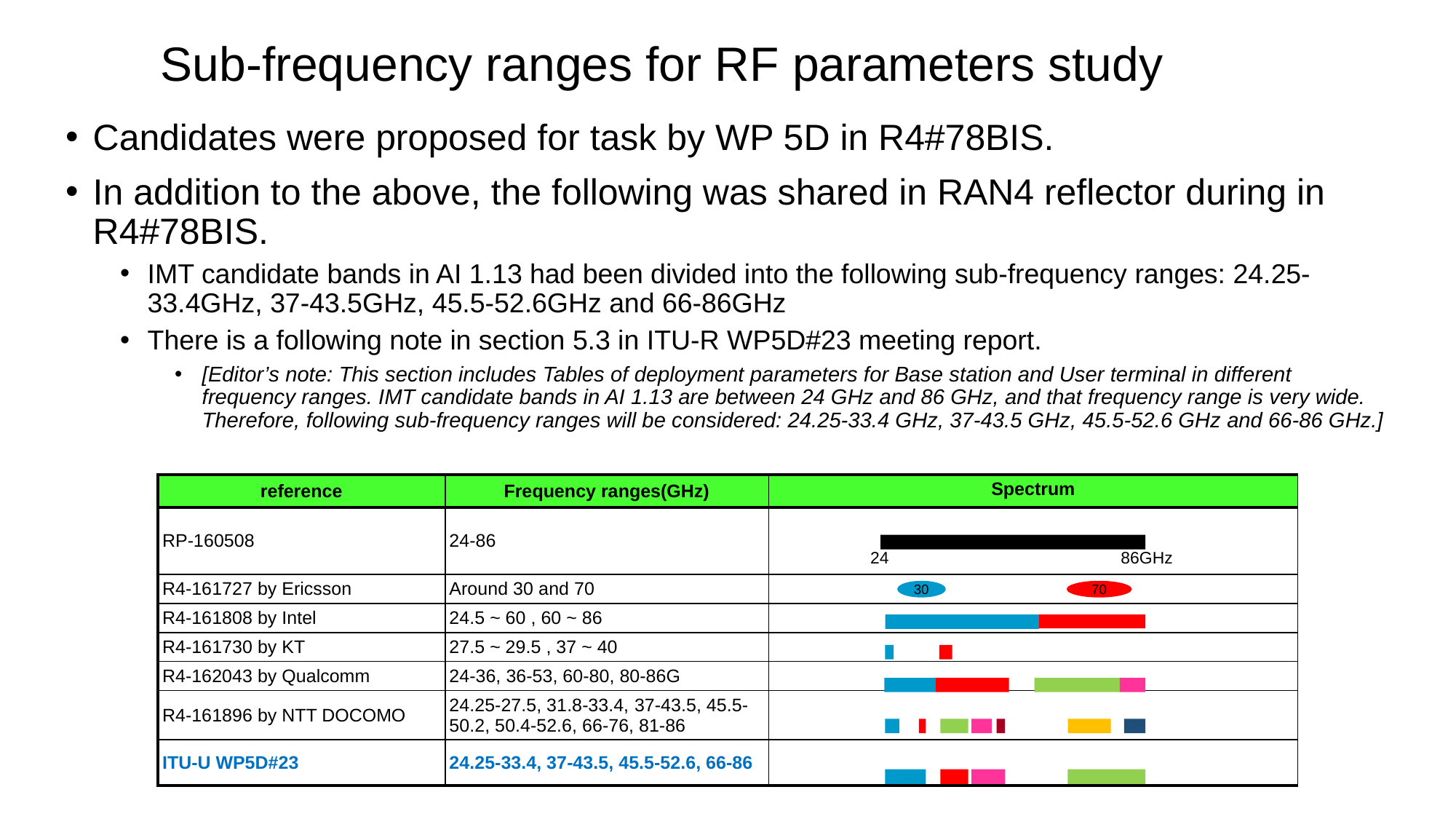

# Sub-frequency ranges for RF parameters study
Candidates were proposed for task by WP 5D in R4#78BIS.
In addition to the above, the following was shared in RAN4 reflector during in R4#78BIS.
IMT candidate bands in AI 1.13 had been divided into the following sub-frequency ranges: 24.25-33.4GHz, 37-43.5GHz, 45.5-52.6GHz and 66-86GHz
There is a following note in section 5.3 in ITU-R WP5D#23 meeting report.
[Editor’s note: This section includes Tables of deployment parameters for Base station and User terminal in different frequency ranges. IMT candidate bands in AI 1.13 are between 24 GHz and 86 GHz, and that frequency range is very wide. Therefore, following sub-frequency ranges will be considered: 24.25-33.4 GHz, 37-43.5 GHz, 45.5-52.6 GHz and 66-86 GHz.]

| reference | Frequency ranges(GHz) | Spectrum |
| --- | --- | --- |
| RP-160508 | 24-86 |  |
| R4-161727 by Ericsson | Around 30 and 70 |  |
| R4-161808 by Intel | 24.5 ~ 60 , 60 ~ 86 |  |
| R4-161730 by KT | 27.5 ~ 29.5 , 37 ~ 40 |  |
| R4-162043 by Qualcomm | 24-36, 36-53, 60-80, 80-86G |  |
| R4-161896 by NTT DOCOMO | 24.25-27.5, 31.8-33.4, 37-43.5, 45.5-50.2, 50.4-52.6, 66-76, 81-86 |  |
| ITU-U WP5D#23 | 24.25-33.4, 37-43.5, 45.5-52.6, 66-86 |  |

24
86GHz
30
70